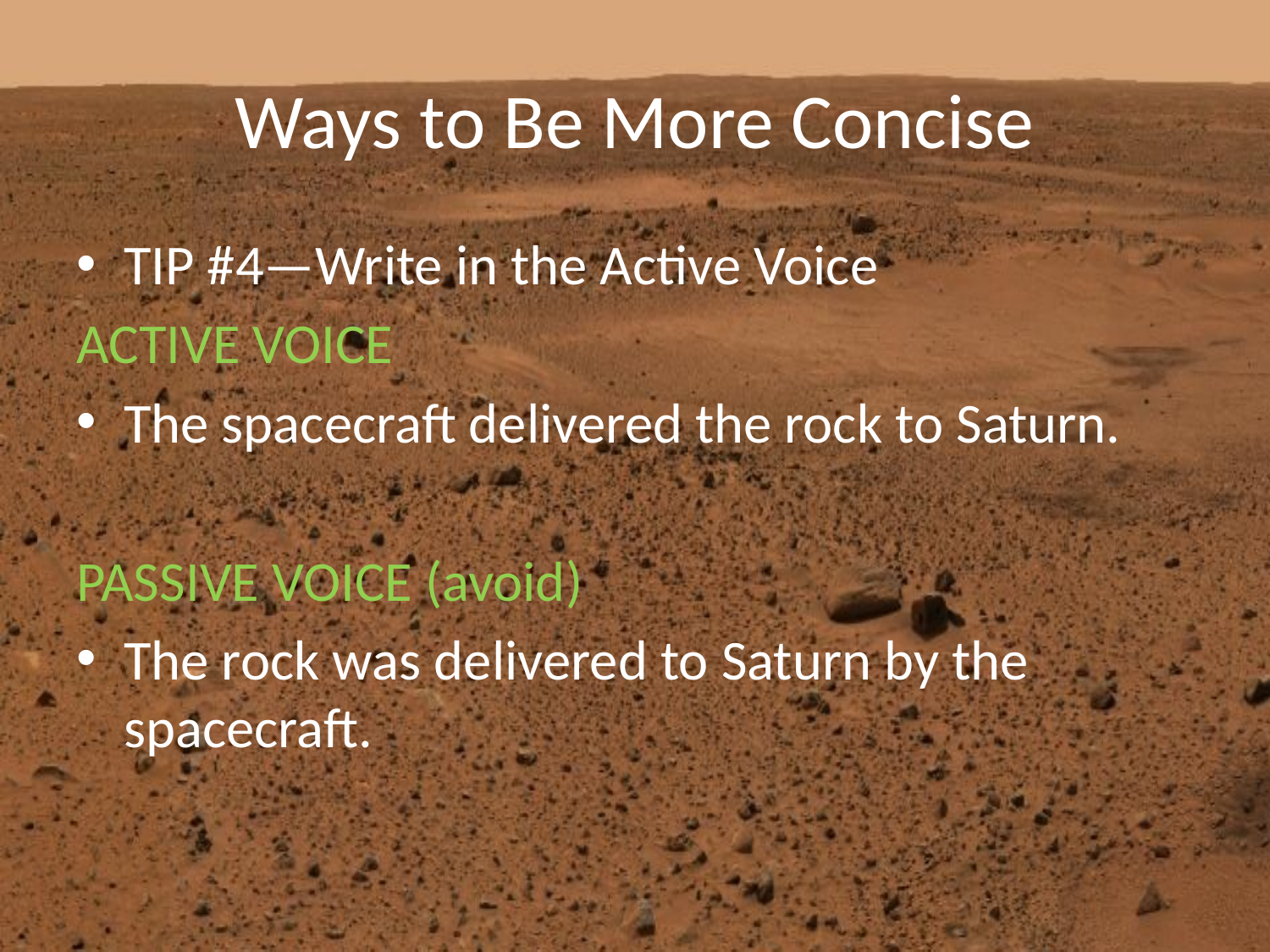

# Ways to Be More Concise
TIP #4—Write in the Active Voice
ACTIVE VOICE
The spacecraft delivered the rock to Saturn.

PASSIVE VOICE (avoid)
The rock was delivered to Saturn by the spacecraft.